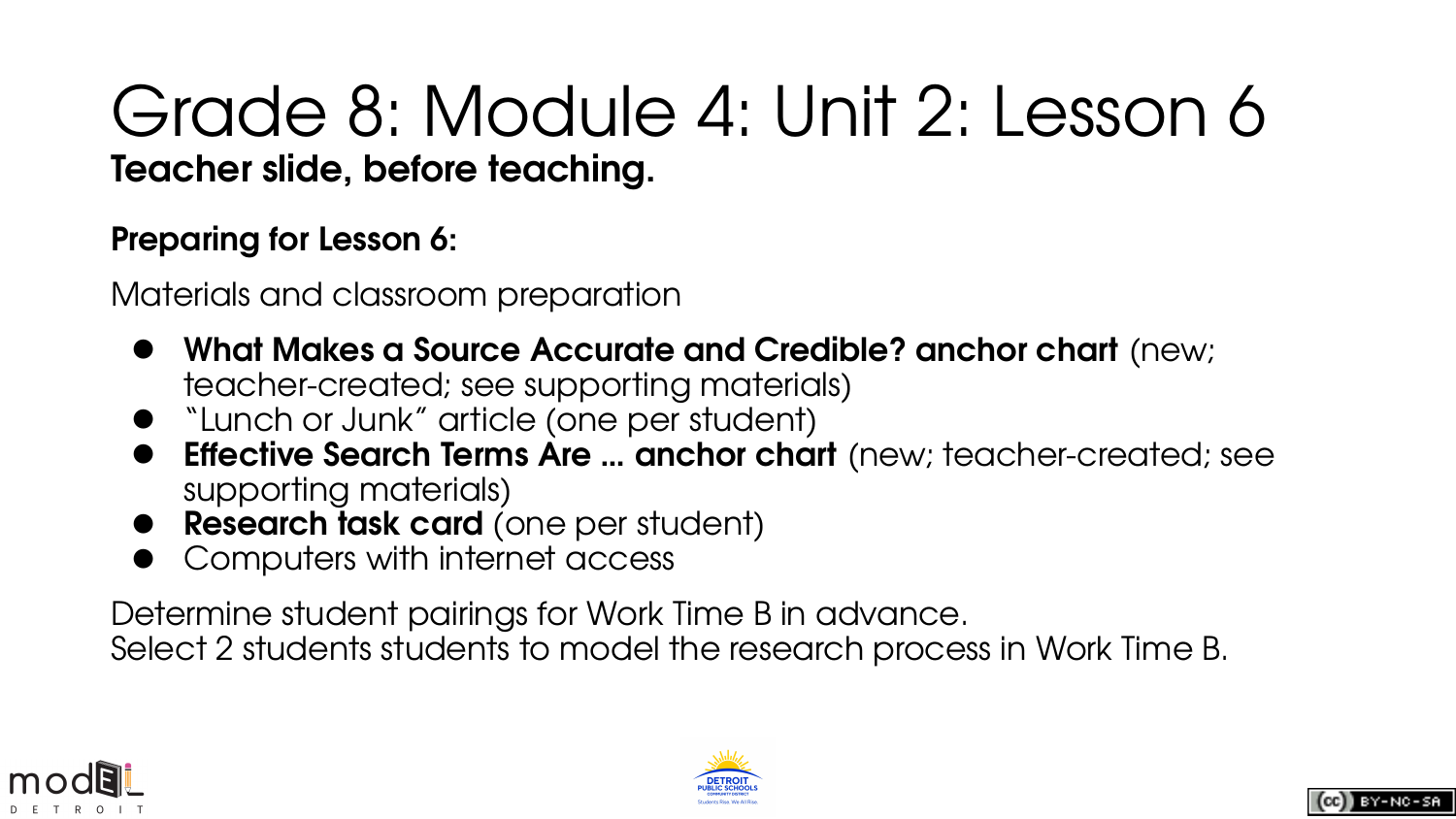

# Grade 8: Module 4: Unit 2: Lesson 6
Teacher slide, before teaching.

Preparing for Lesson 6:
Materials and classroom preparation
What Makes a Source Accurate and Credible? anchor chart (new; teacher-created; see supporting materials)
“Lunch or Junk” article (one per student)
Effective Search Terms Are … anchor chart (new; teacher-created; see supporting materials)
Research task card (one per student)
Computers with internet access
Determine student pairings for Work Time B in advance.
Select 2 students students to model the research process in Work Time B.